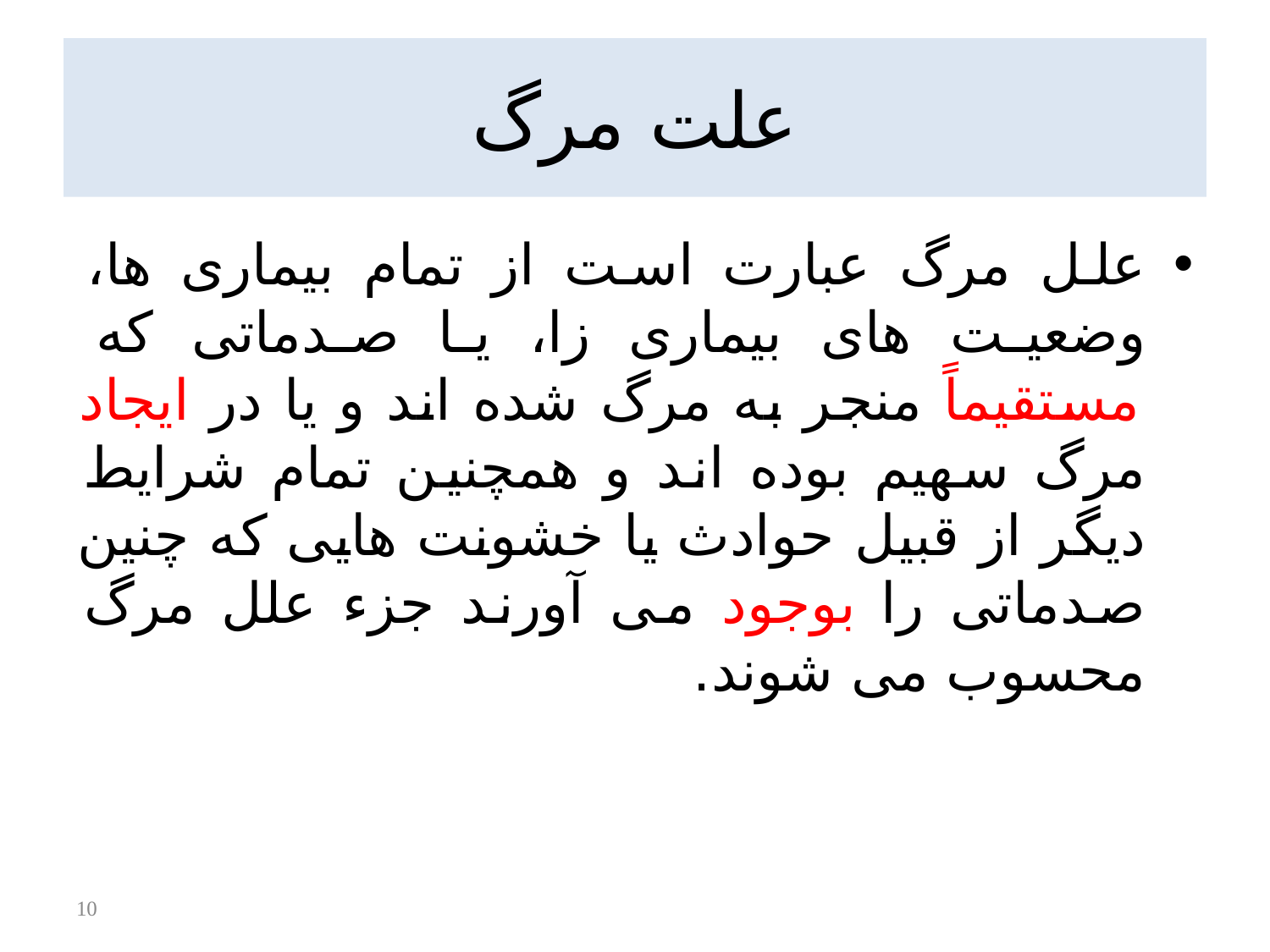

# علت مرگ
علل مرگ عبارت است از تمام بیماری ها، وضعیت های بیماری زا، یا صدماتی که مستقیماً منجر به مرگ شده اند و یا در ایجاد مرگ سهیم بوده اند و همچنین تمام شرایط دیگر از قبیل حوادث یا خشونت هایی که چنین صدماتی را بوجود می آورند جزء علل مرگ محسوب می شوند.

10